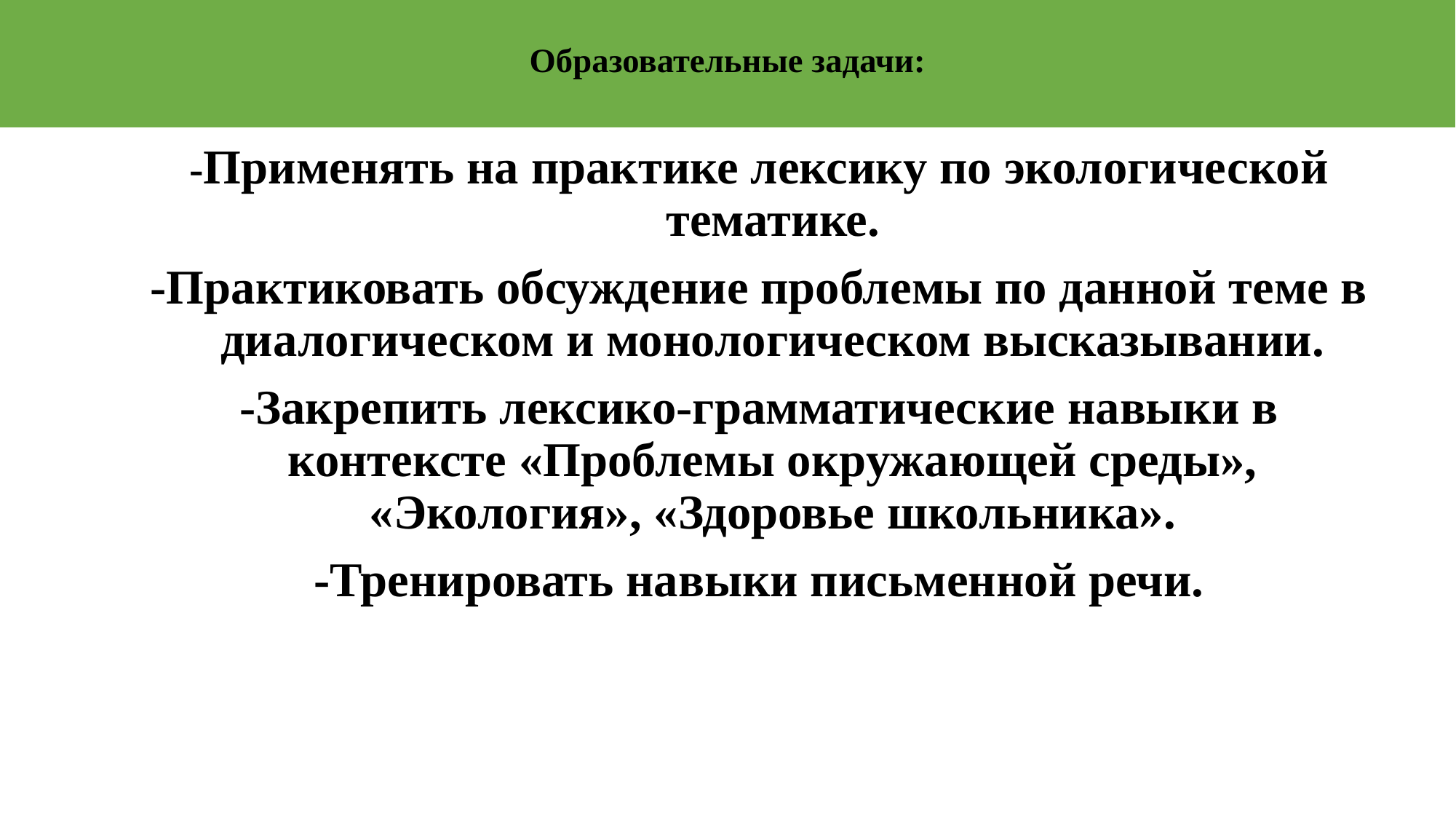

# Образовательные задачи:
-Применять на практике лексику по экологической тематике.
-Практиковать обсуждение проблемы по данной теме в диалогическом и монологическом высказывании.
-Закрепить лексико-грамматические навыки в контексте «Проблемы окружающей среды», «Экология», «Здоровье школьника».
-Тренировать навыки письменной речи.